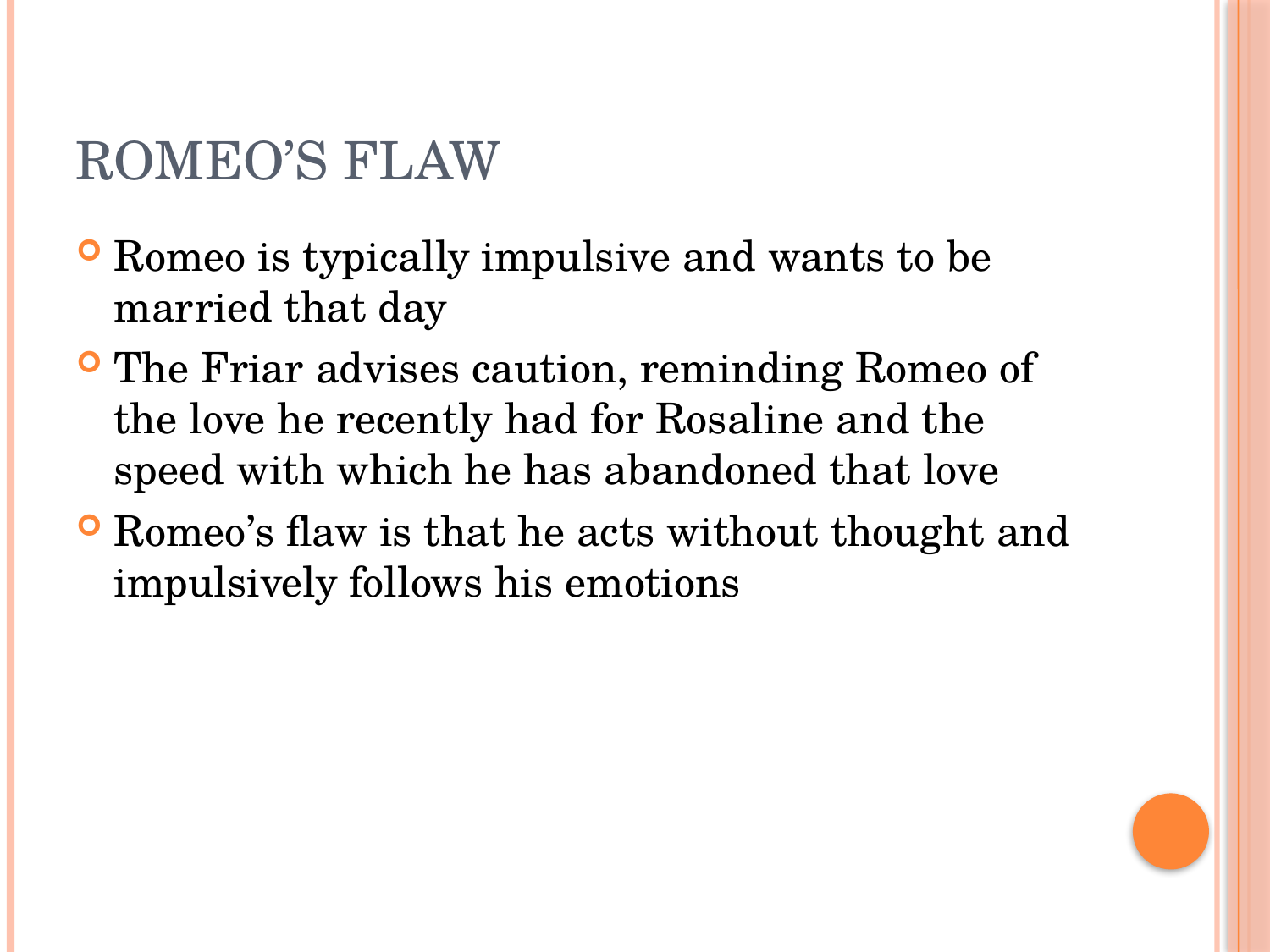

# Romeo’s Flaw
Romeo is typically impulsive and wants to be married that day
The Friar advises caution, reminding Romeo of the love he recently had for Rosaline and the speed with which he has abandoned that love
Romeo’s flaw is that he acts without thought and impulsively follows his emotions